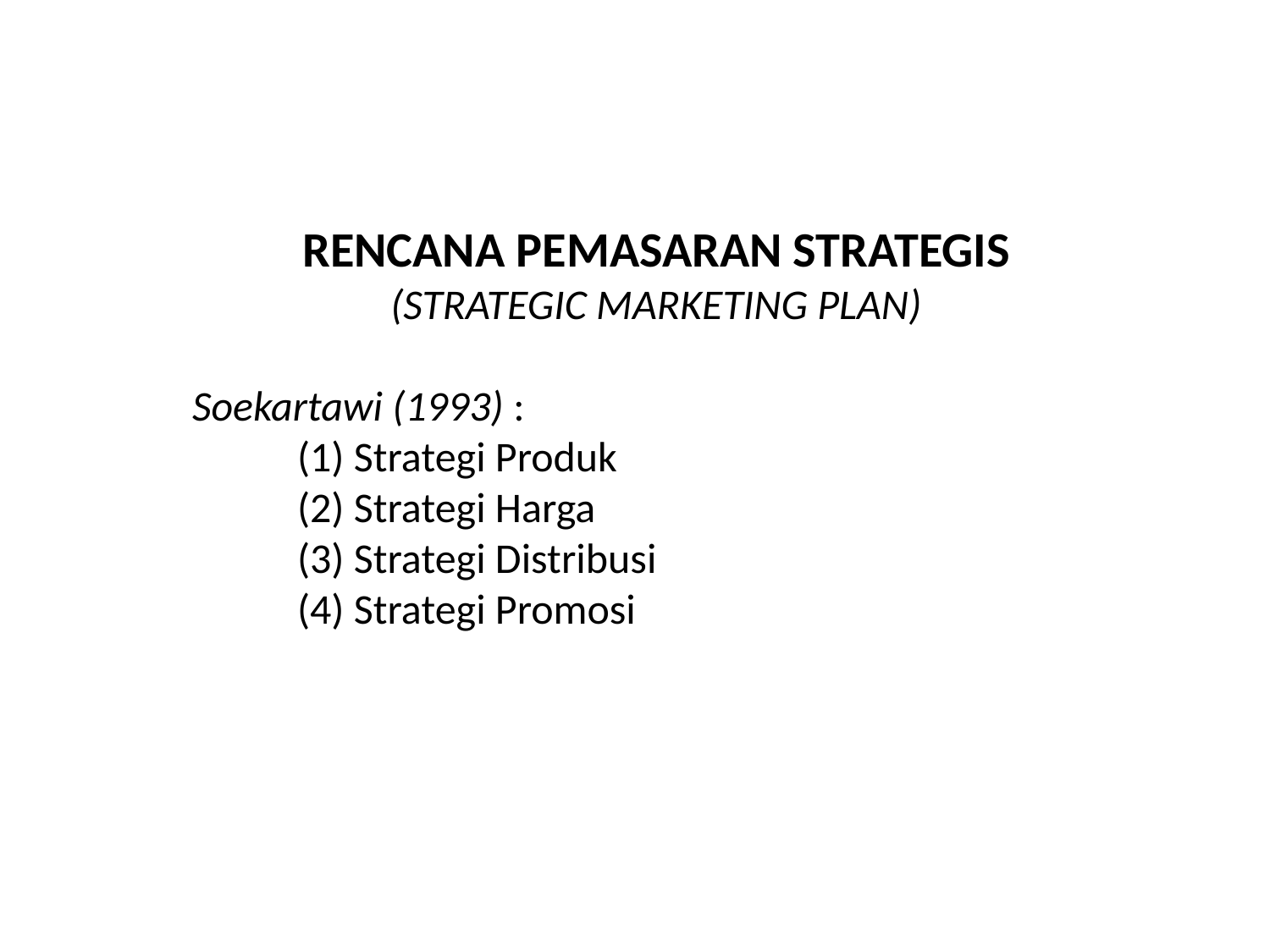

RENCANA PEMASARAN STRATEGIS
(STRATEGIC MARKETING PLAN)

Soekartawi (1993) :
           (1) Strategi Produk
           (2) Strategi Harga
           (3) Strategi Distribusi
           (4) Strategi Promosi